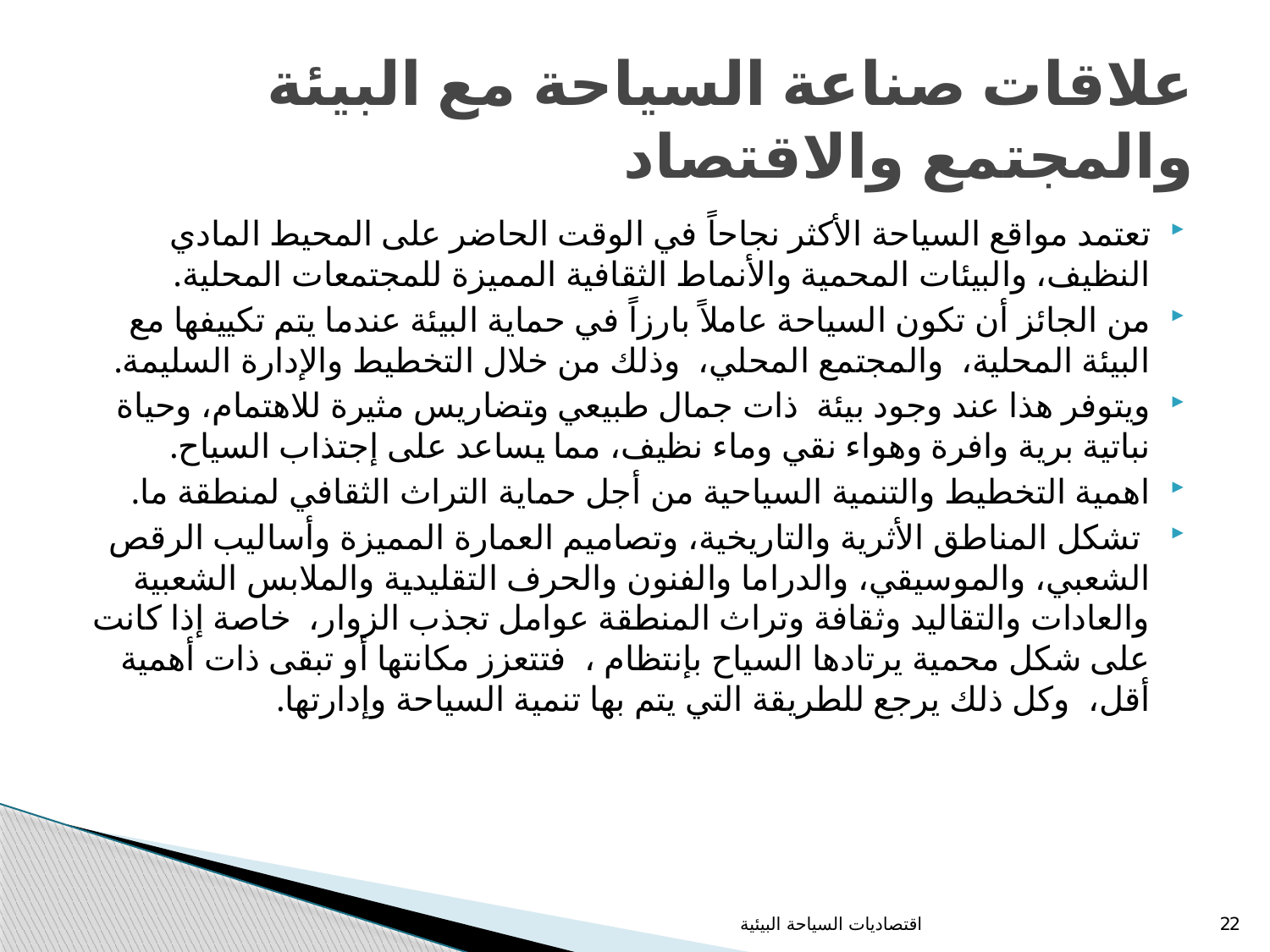

# علاقات صناعة السياحة مع البيئة والمجتمع والاقتصاد
تعتمد مواقع السياحة الأكثر نجاحاً في الوقت الحاضر على المحيط المادي النظيف، والبيئات المحمية والأنماط الثقافية المميزة للمجتمعات المحلية.
من الجائز أن تكون السياحة عاملاً بارزاً في حماية البيئة عندما يتم تكييفها مع البيئة المحلية،  والمجتمع المحلي،  وذلك من خلال التخطيط والإدارة السليمة.
ويتوفر هذا عند وجود بيئة  ذات جمال طبيعي وتضاريس مثيرة للاهتمام، وحياة نباتية برية وافرة وهواء نقي وماء نظيف، مما يساعد على إجتذاب السياح.
اهمية التخطيط والتنمية السياحية من أجل حماية التراث الثقافي لمنطقة ما.
 تشكل المناطق الأثرية والتاريخية، وتصاميم العمارة المميزة وأساليب الرقص الشعبي، والموسيقي، والدراما والفنون والحرف التقليدية والملابس الشعبية والعادات والتقاليد وثقافة وتراث المنطقة عوامل تجذب الزوار،  خاصة إذا كانت على شكل محمية يرتادها السياح بإنتظام ،  فتتعزز مكانتها أو تبقى ذات أهمية أقل،  وكل ذلك يرجع للطريقة التي يتم بها تنمية السياحة وإدارتها.
اقتصاديات السياحة البيئية
22